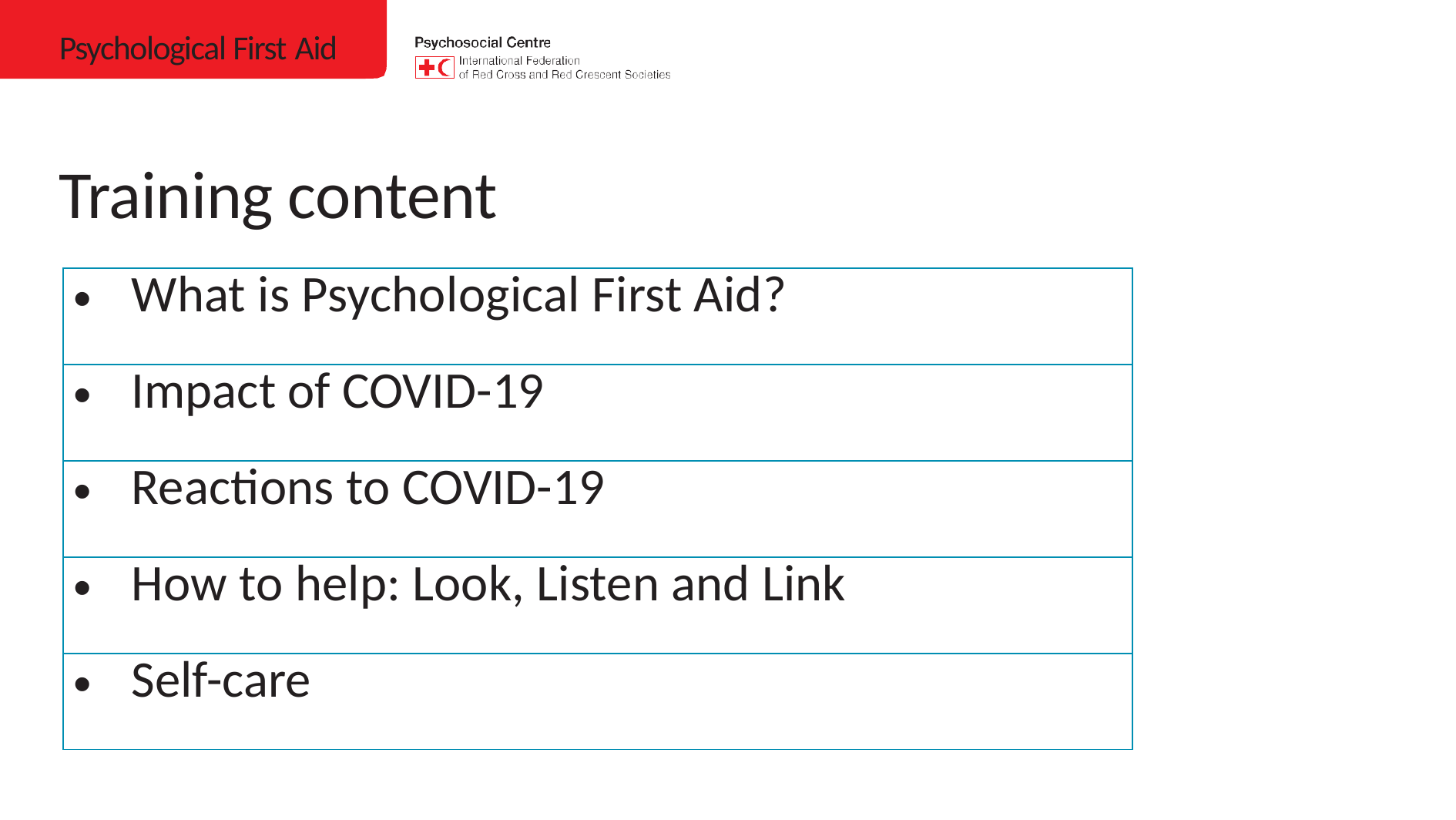

# Psychological First Aid
Module 2 Basic PFA

Training content
| What is Psychological First Aid? |
| --- |
| Impact of COVID-19 |
| Reactions to COVID-19 |
| How to help: Look, Listen and Link |
| Self-care |